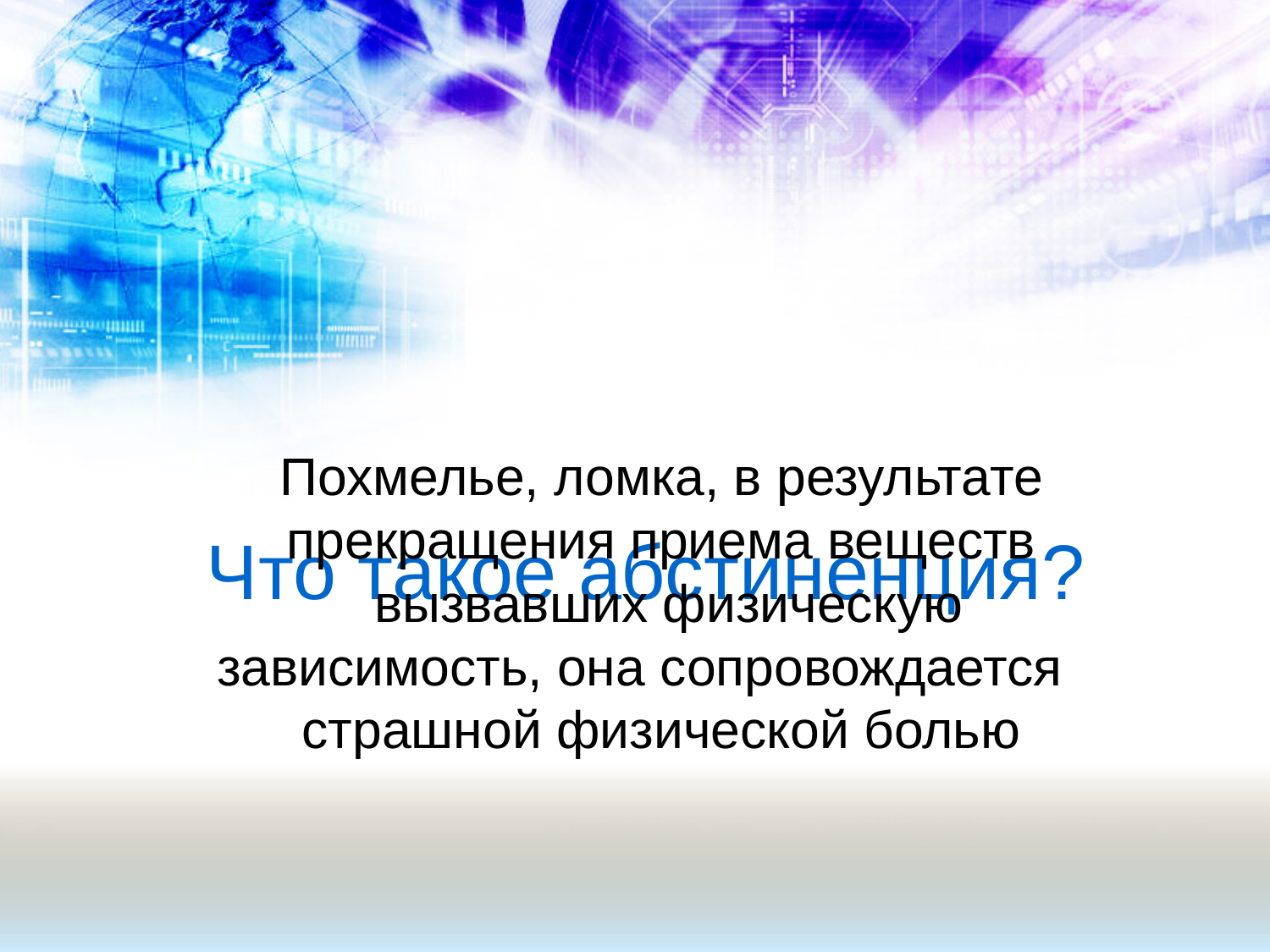

Похмелье, ломка, в результате
    прекращения приема веществ
     вызвавших физическую
 зависимость, она сопровождается
    страшной физической болью
Что такое абстиненция?